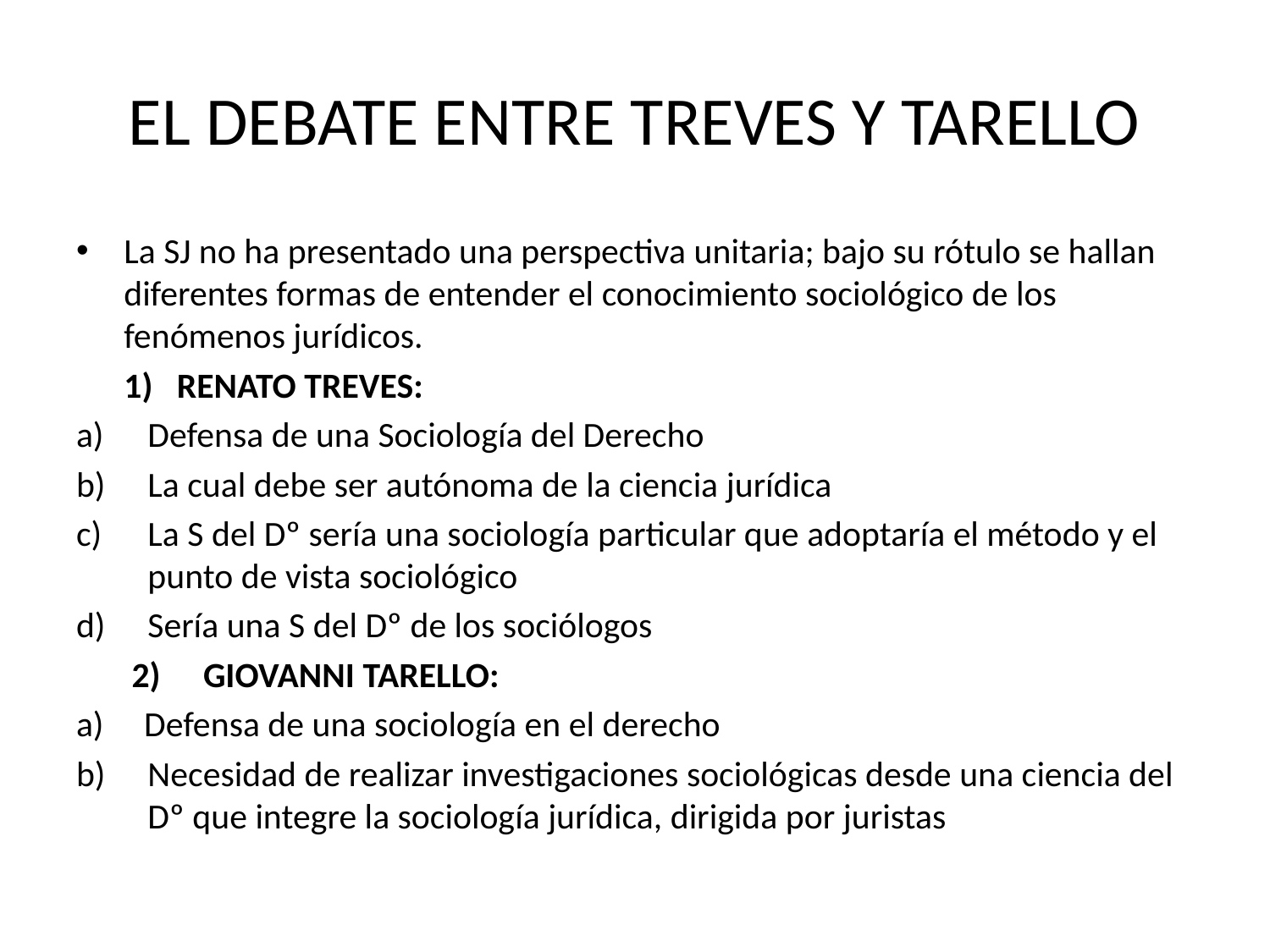

# EL DEBATE ENTRE TREVES Y TARELLO
La SJ no ha presentado una perspectiva unitaria; bajo su rótulo se hallan diferentes formas de entender el conocimiento sociológico de los fenómenos jurídicos.
	1)   RENATO TREVES:
Defensa de una Sociología del Derecho
La cual debe ser autónoma de la ciencia jurídica
La S del Dº sería una sociología particular que adoptaría el método y el punto de vista sociológico
Sería una S del Dº de los sociólogos
GIOVANNI TARELLO:
a)     Defensa de una sociología en el derecho
b) 	Necesidad de realizar investigaciones sociológicas desde una ciencia del Dº que integre la sociología jurídica, dirigida por juristas